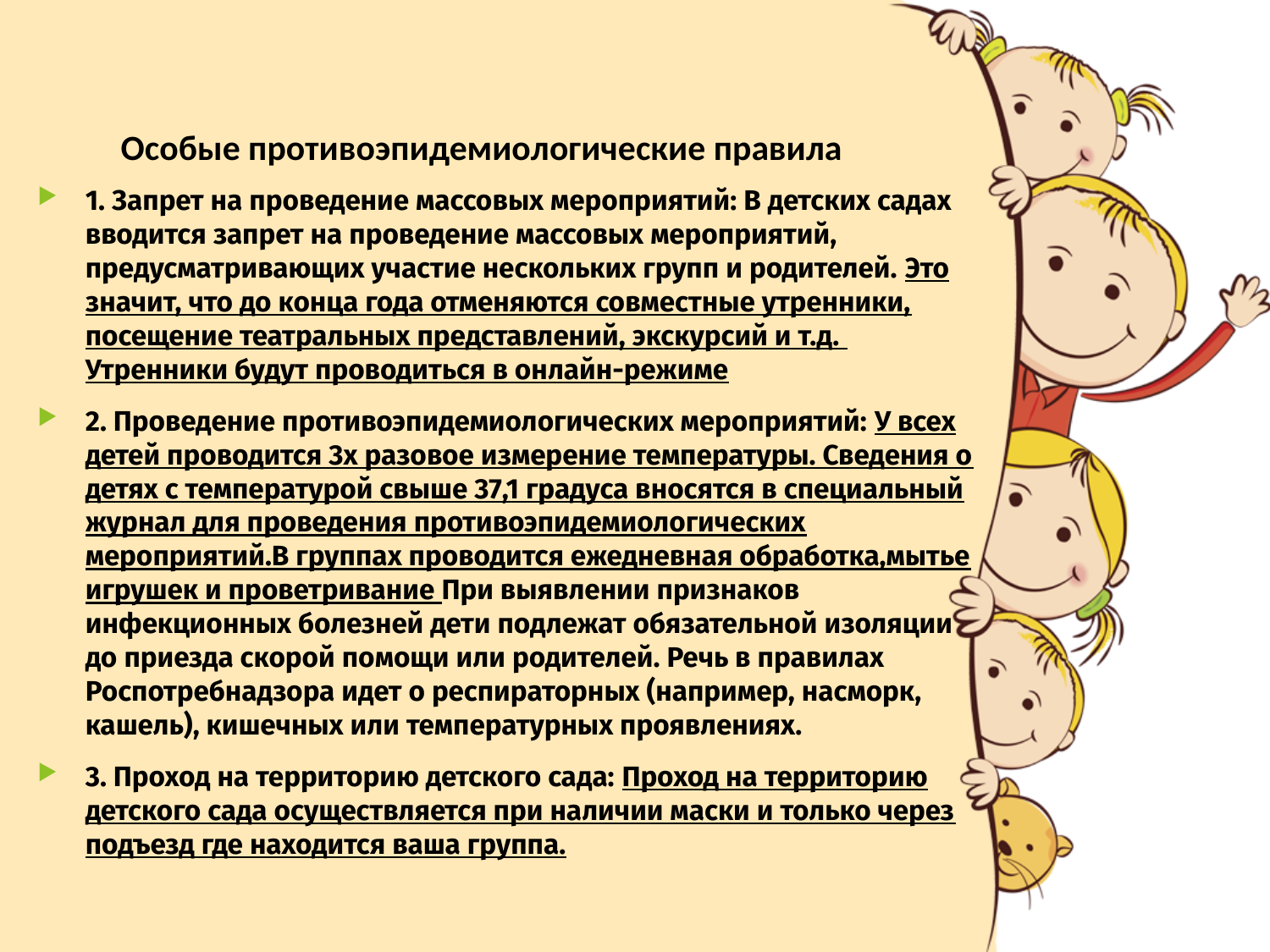

# Особые противоэпидемиологические правила
1. Запрет на проведение массовых мероприятий: В детских садах вводится запрет на проведение массовых мероприятий, предусматривающих участие нескольких групп и родителей. Это значит, что до конца года отменяются совместные утренники, посещение театральных представлений, экскурсий и т.д.  Утренники будут проводиться в онлайн-режиме
2. Проведение противоэпидемиологических мероприятий: У всех детей проводится 3х разовое измерение температуры. Сведения о детях с температурой свыше 37,1 градуса вносятся в специальный журнал для проведения противоэпидемиологических мероприятий.В группах проводится ежедневная обработка,мытье игрушек и проветривание При выявлении признаков инфекционных болезней дети подлежат обязательной изоляции до приезда скорой помощи или родителей. Речь в правилах Роспотребнадзора идет о респираторных (например, насморк, кашель), кишечных или температурных проявлениях.
3. Проход на территорию детского сада: Проход на территорию детского сада осуществляется при наличии маски и только через подъезд где находится ваша группа.